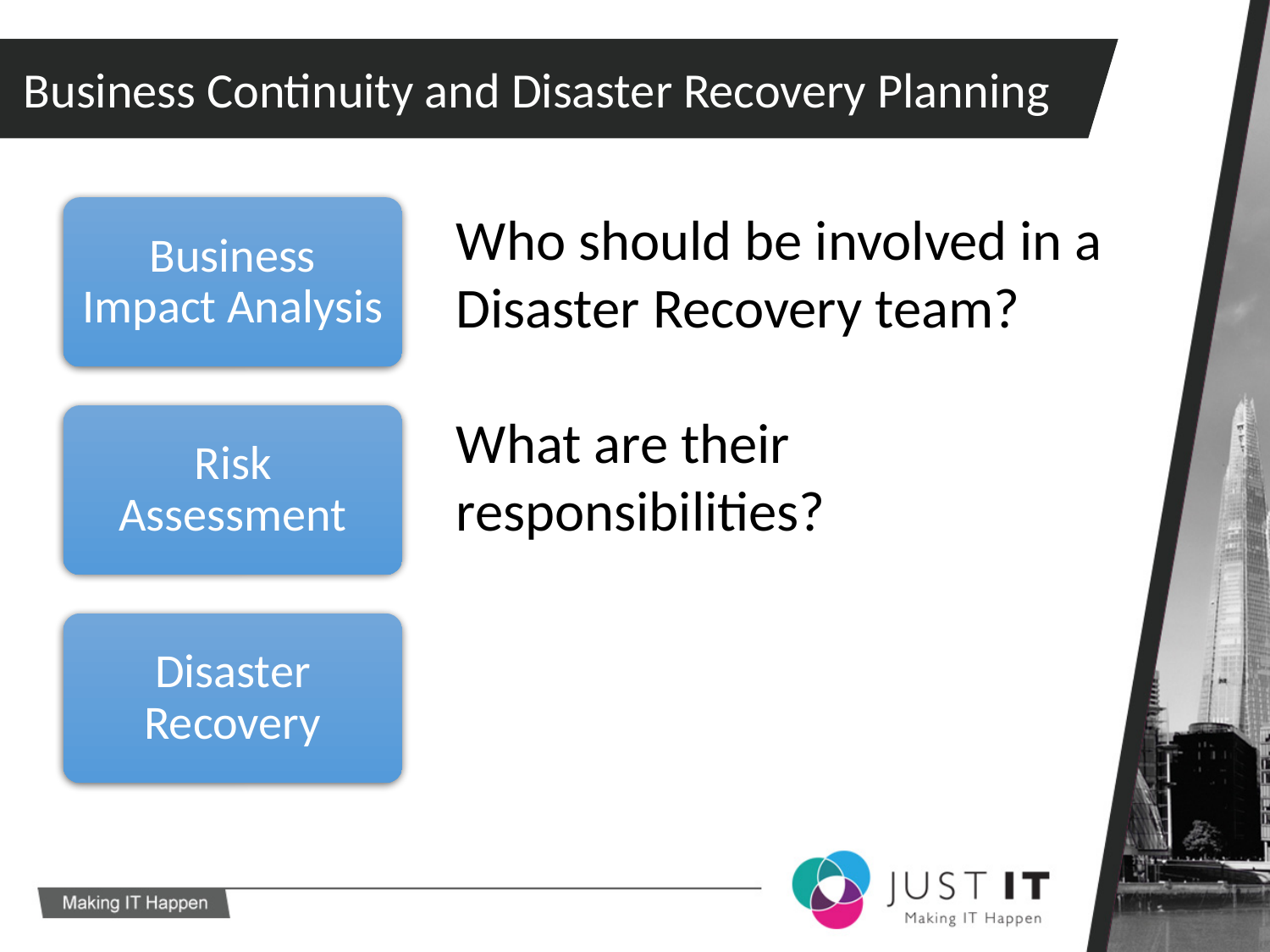

Business Continuity and Disaster Recovery Planning

Business Impact Analysis
Who should be involved in a Disaster Recovery team?

What are their responsibilities?

Risk Assessment

Disaster Recovery